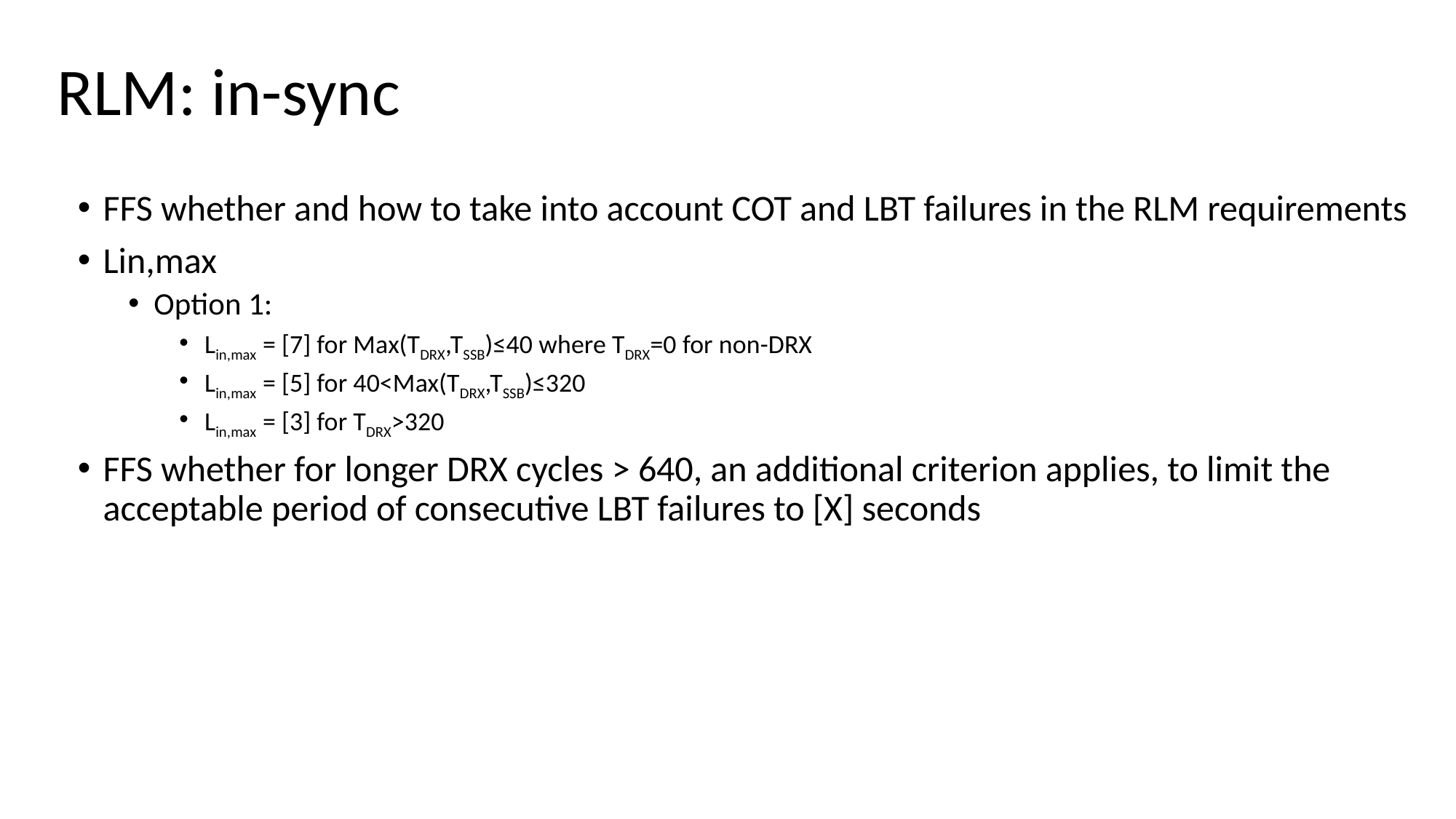

# RLM: in-sync
FFS whether and how to take into account COT and LBT failures in the RLM requirements
Lin,max
Option 1:
Lin,max = [7] for Max(TDRX,TSSB)≤40 where TDRX=0 for non-DRX
Lin,max = [5] for 40<Max(TDRX,TSSB)≤320
Lin,max = [3] for TDRX>320
FFS whether for longer DRX cycles > 640, an additional criterion applies, to limit the acceptable period of consecutive LBT failures to [X] seconds